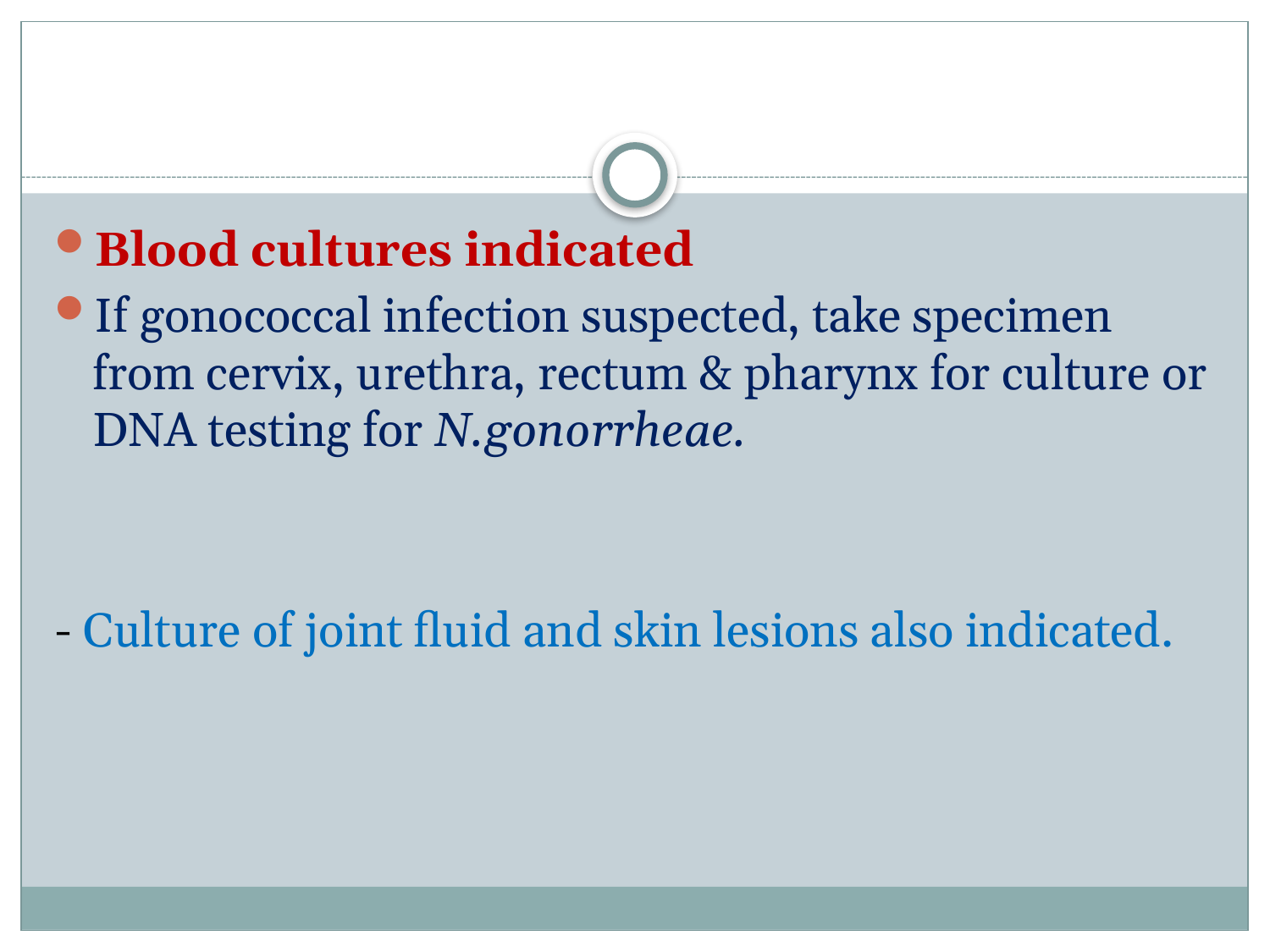

#
Blood cultures indicated
If gonococcal infection suspected, take specimen from cervix, urethra, rectum & pharynx for culture or DNA testing for N.gonorrheae.

- Culture of joint fluid and skin lesions also indicated.